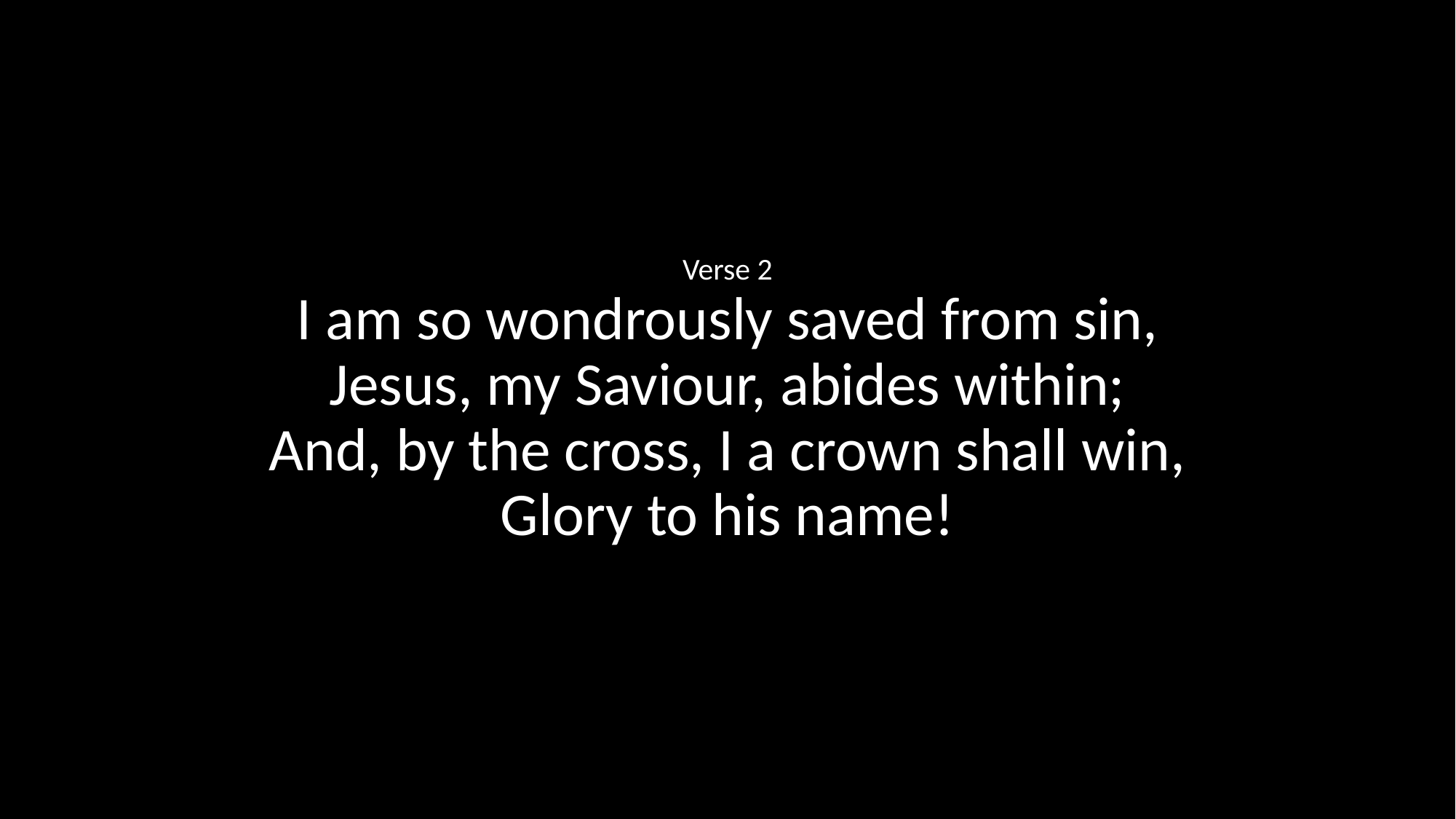

Verse 2
I am so wondrously saved from sin,
Jesus, my Saviour, abides within;
And, by the cross, I a crown shall win,
Glory to his name!